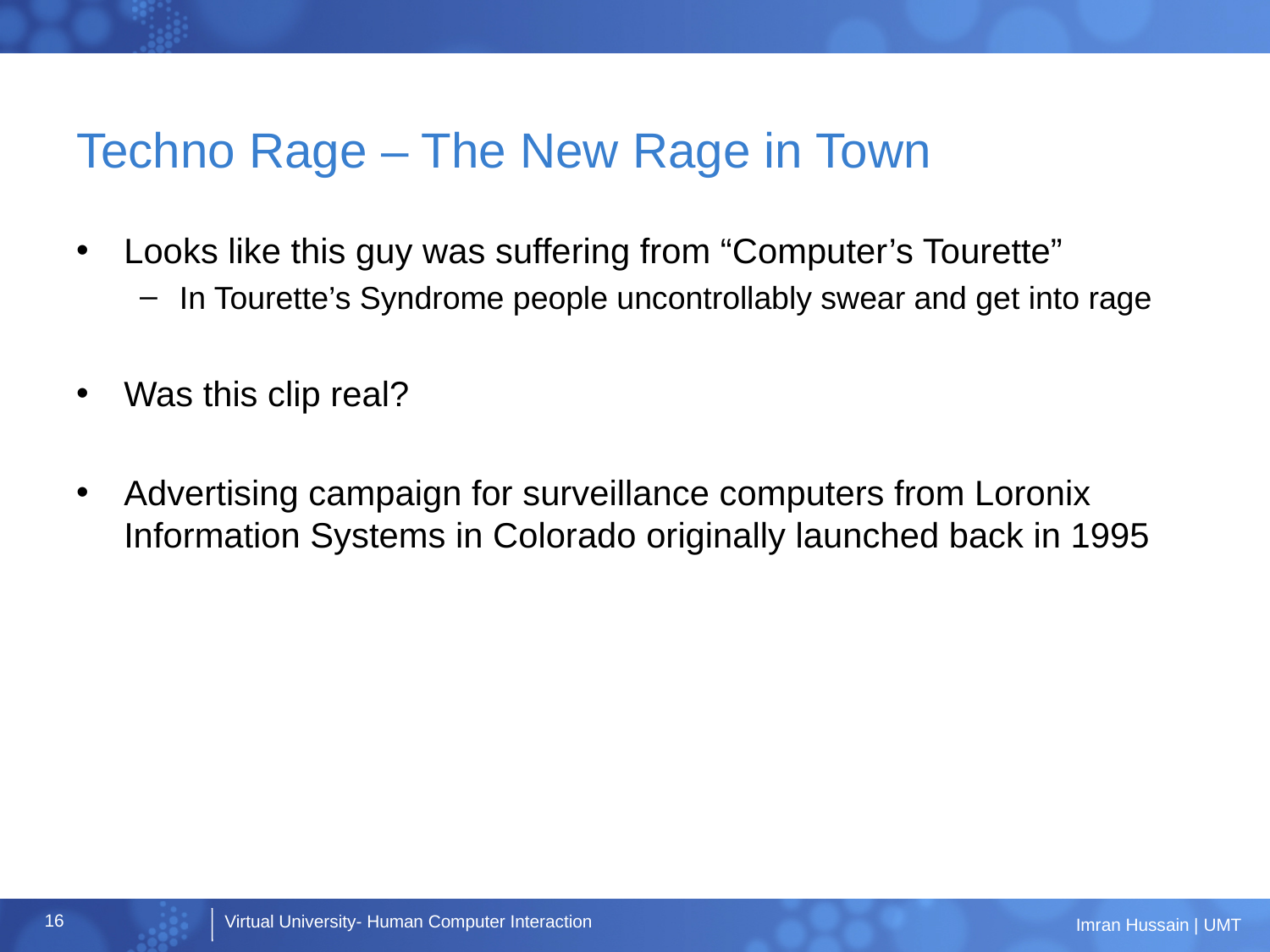

# Techno Rage – The New Rage in Town
Looks like this guy was suffering from “Computer’s Tourette”
In Tourette’s Syndrome people uncontrollably swear and get into rage

Was this clip real?

Advertising campaign for surveillance computers from Loronix Information Systems in Colorado originally launched back in 1995